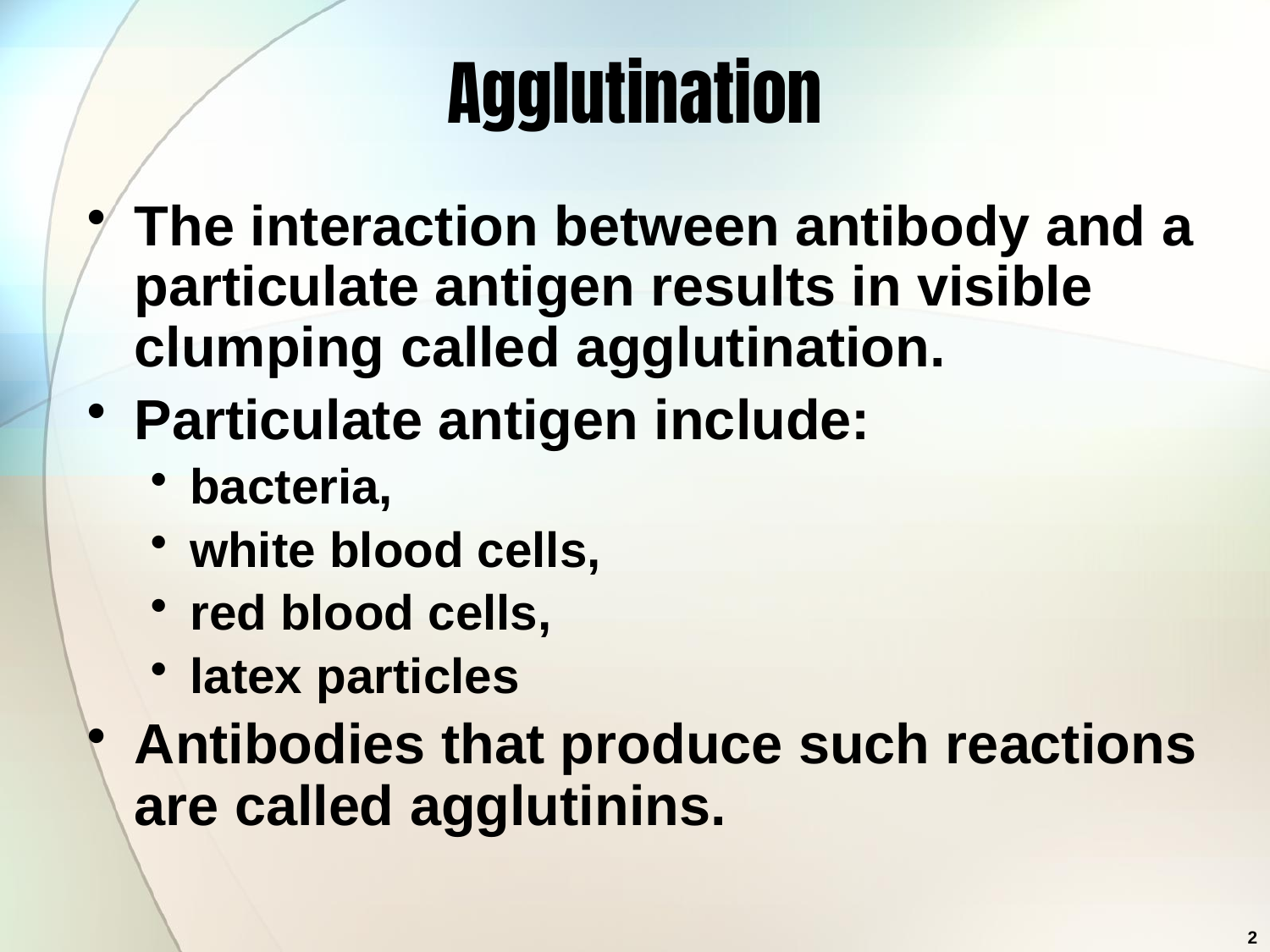

# Agglutination
The interaction between antibody and a particulate antigen results in visible clumping called agglutination.
Particulate antigen include:
bacteria,
white blood cells,
red blood cells,
latex particles
Antibodies that produce such reactions are called agglutinins.
2